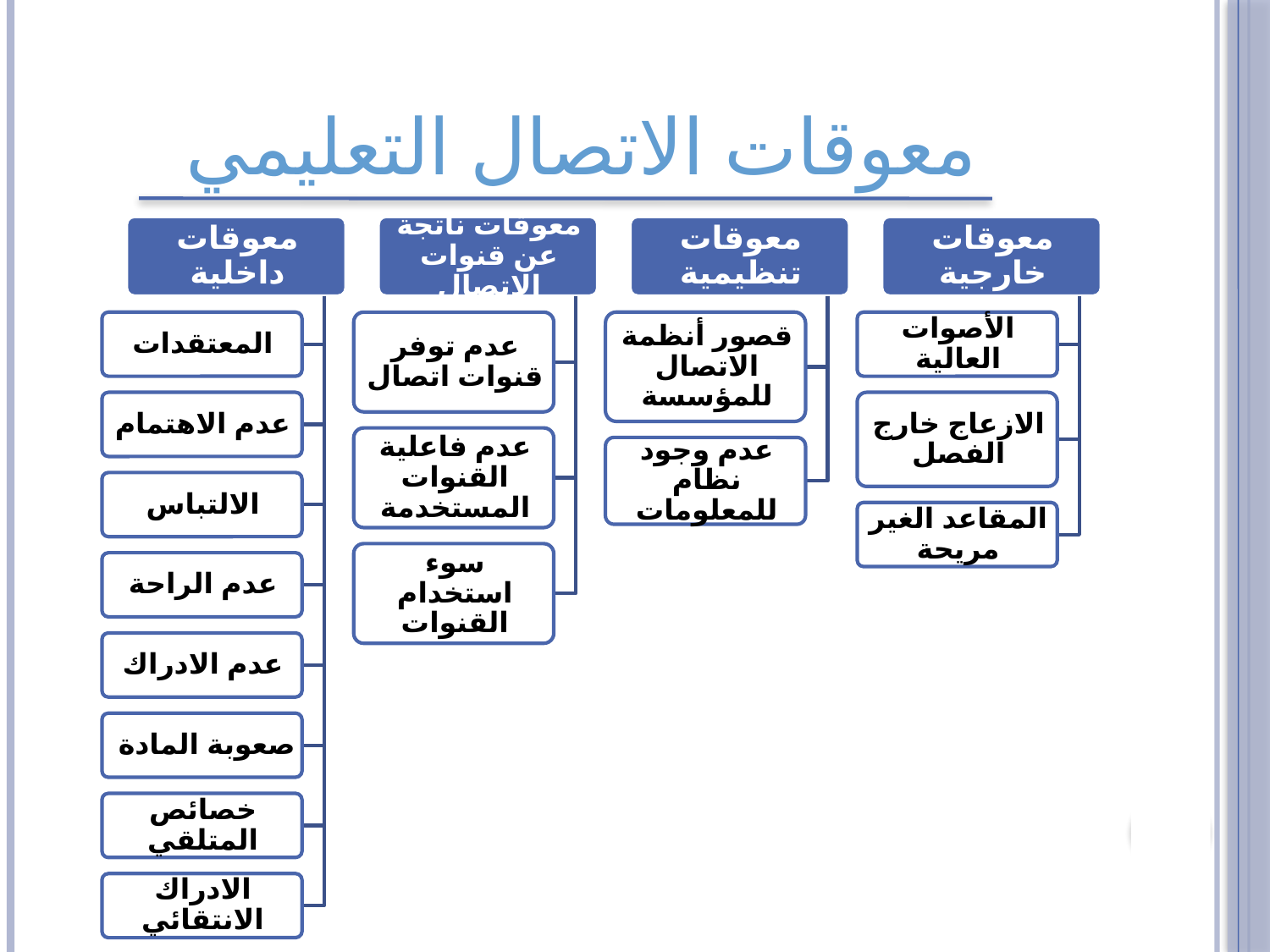

معوقات الاتصال التعليمي
معوقات خارجية
الأصوات العالية
الازعاج خارج الفصل
المقاعد الغير مريحة
معوقات تنظيمية
قصور أنظمة الاتصال للمؤسسة
عدم وجود نظام للمعلومات
معوقات ناتجة عن قنوات الاتصال
عدم توفر قنوات اتصال
عدم فاعلية القنوات المستخدمة
سوء استخدام القنوات
معوقات داخلية
المعتقدات
عدم الاهتمام
الالتباس
عدم الراحة
عدم الادراك
صعوبة المادة
خصائص المتلقي
الادراك الانتقائي

ندىالصالح